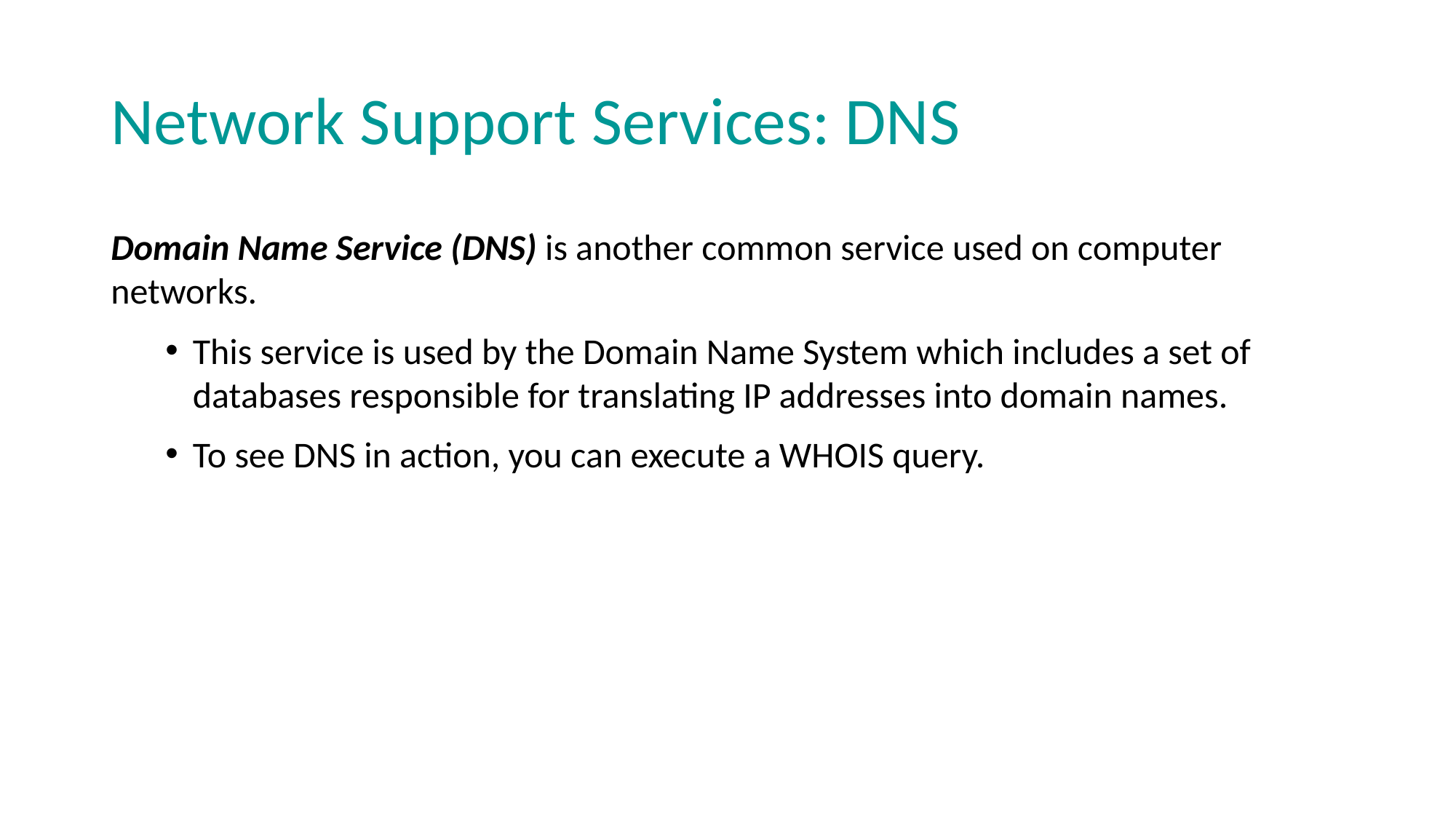

# Network Support Services: DNS
Domain Name Service (DNS) is another common service used on computer networks.
This service is used by the Domain Name System which includes a set of databases responsible for translating IP addresses into domain names.
To see DNS in action, you can execute a WHOIS query.